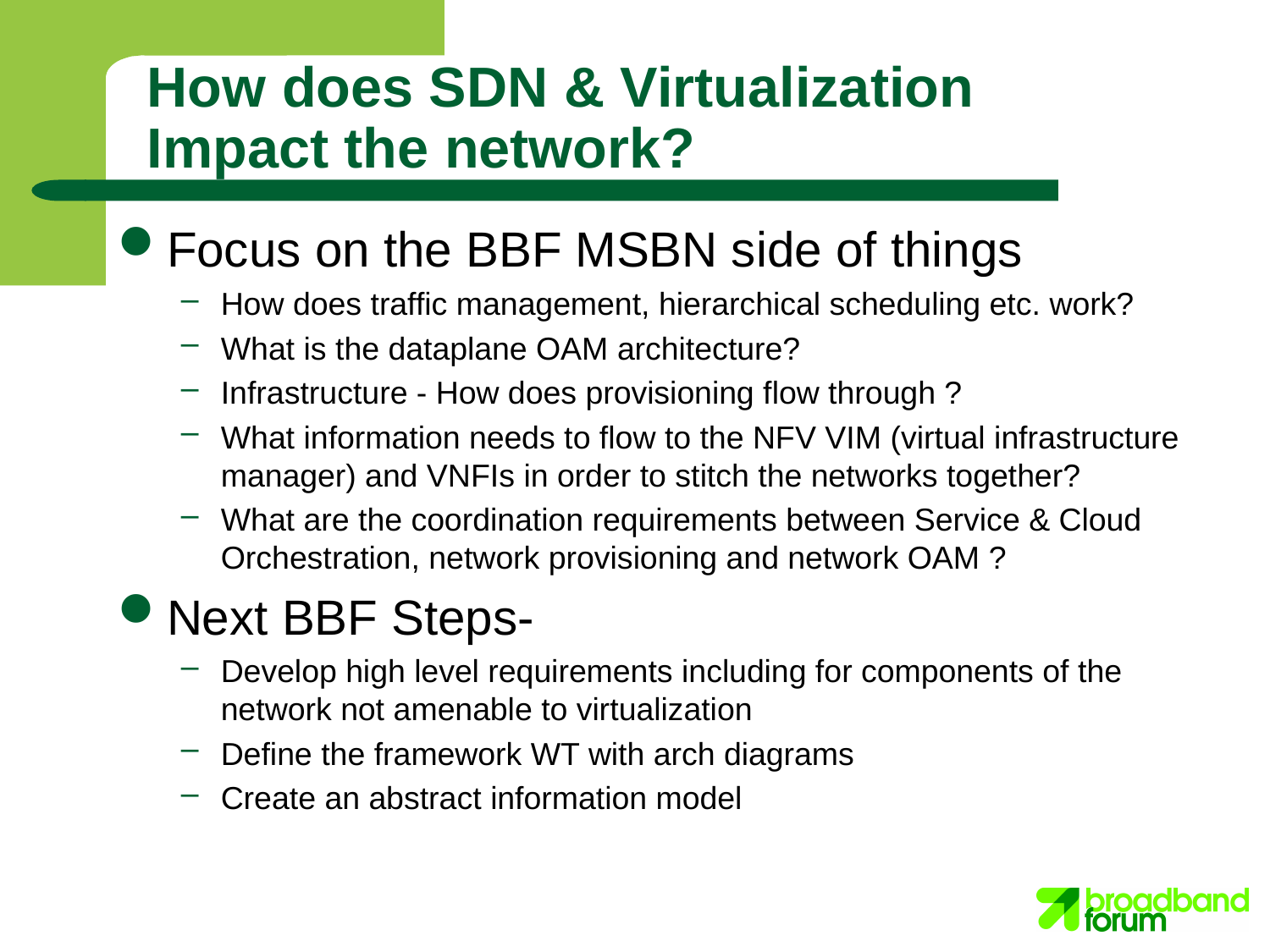

# How does SDN & Virtualization Impact the network?
Focus on the BBF MSBN side of things
How does traffic management, hierarchical scheduling etc. work?
What is the dataplane OAM architecture?
Infrastructure - How does provisioning flow through ?
What information needs to flow to the NFV VIM (virtual infrastructure manager) and VNFIs in order to stitch the networks together?
What are the coordination requirements between Service & Cloud Orchestration, network provisioning and network OAM ?
Next BBF Steps-
Develop high level requirements including for components of the network not amenable to virtualization
Define the framework WT with arch diagrams
Create an abstract information model